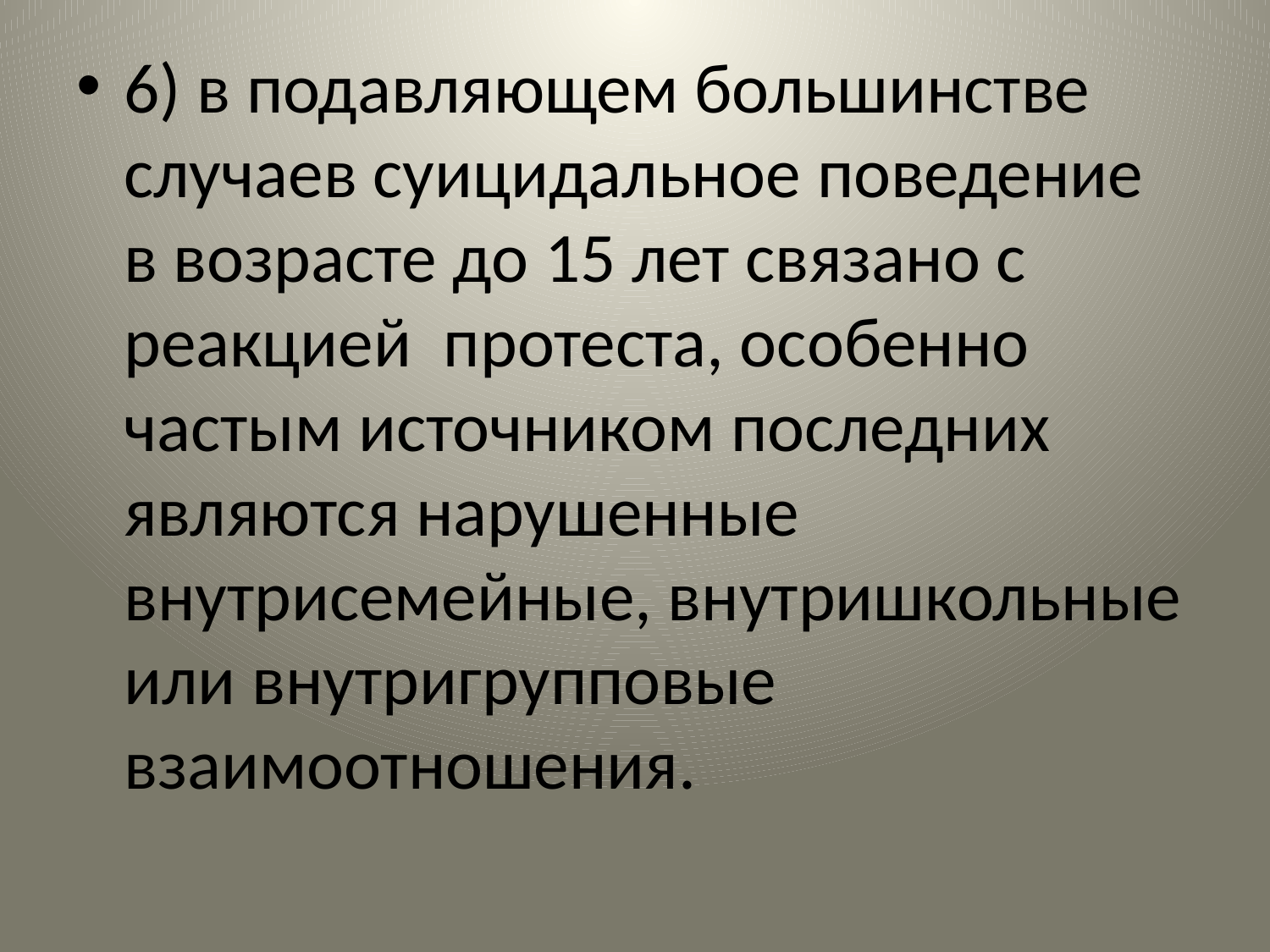

6) в подавляющем большинстве случаев суицидальное поведение в возрасте до 15 лет связано с реакцией  протеста, особенно частым источником последних являются нарушенные внутрисемейные, внутришкольные или внутригрупповые взаимоотношения.

#